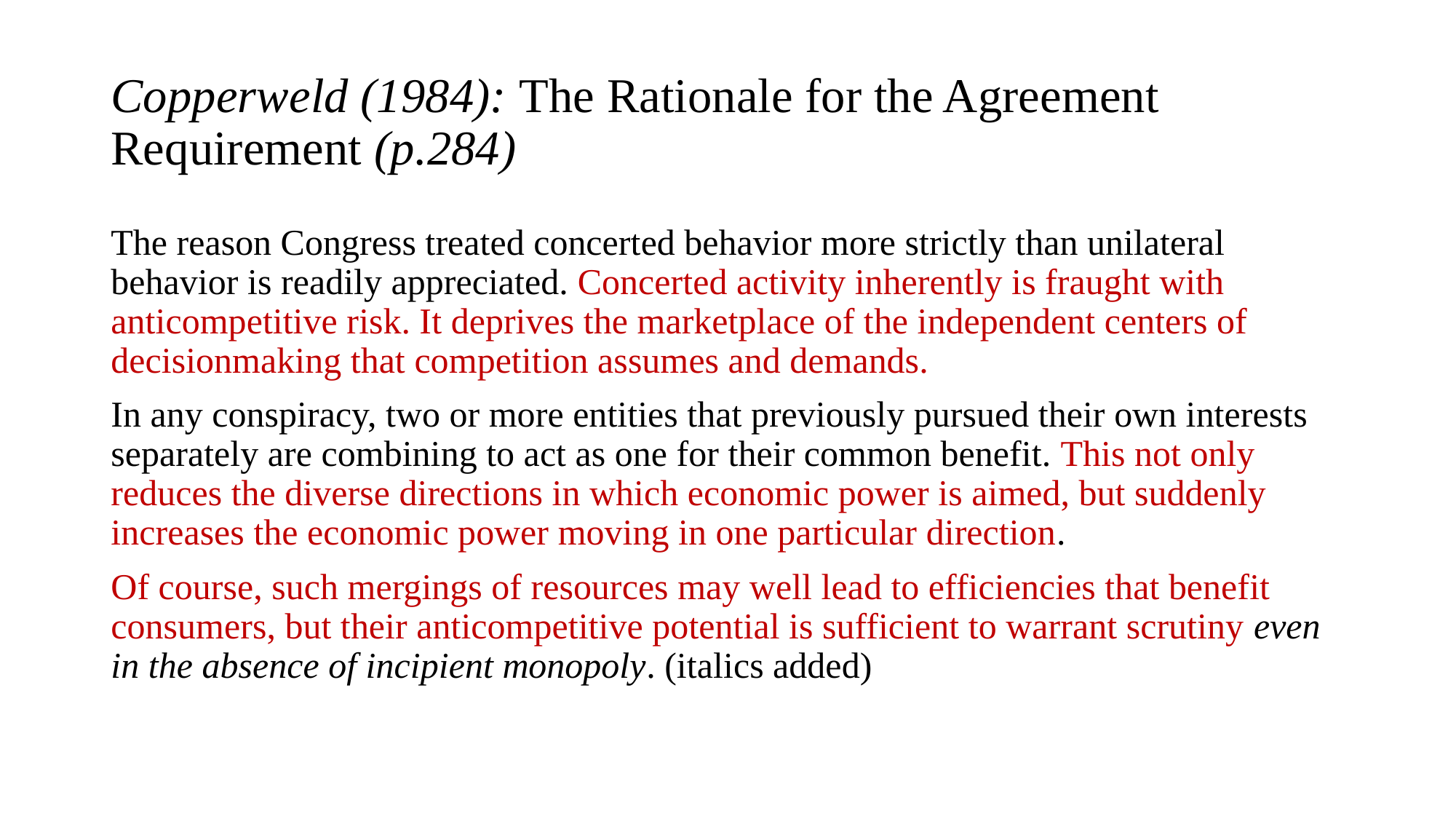

# Copperweld (1984): The Rationale for the Agreement Requirement (p.284)
The reason Congress treated concerted behavior more strictly than unilateral behavior is readily appreciated. Concerted activity inherently is fraught with anticompetitive risk. It deprives the marketplace of the independent centers of decisionmaking that competition assumes and demands.
In any conspiracy, two or more entities that previously pursued their own interests separately are combining to act as one for their common benefit. This not only reduces the diverse directions in which economic power is aimed, but suddenly increases the economic power moving in one particular direction.
Of course, such mergings of resources may well lead to efficiencies that benefit consumers, but their anticompetitive potential is sufficient to warrant scrutiny even in the absence of incipient monopoly. (italics added)